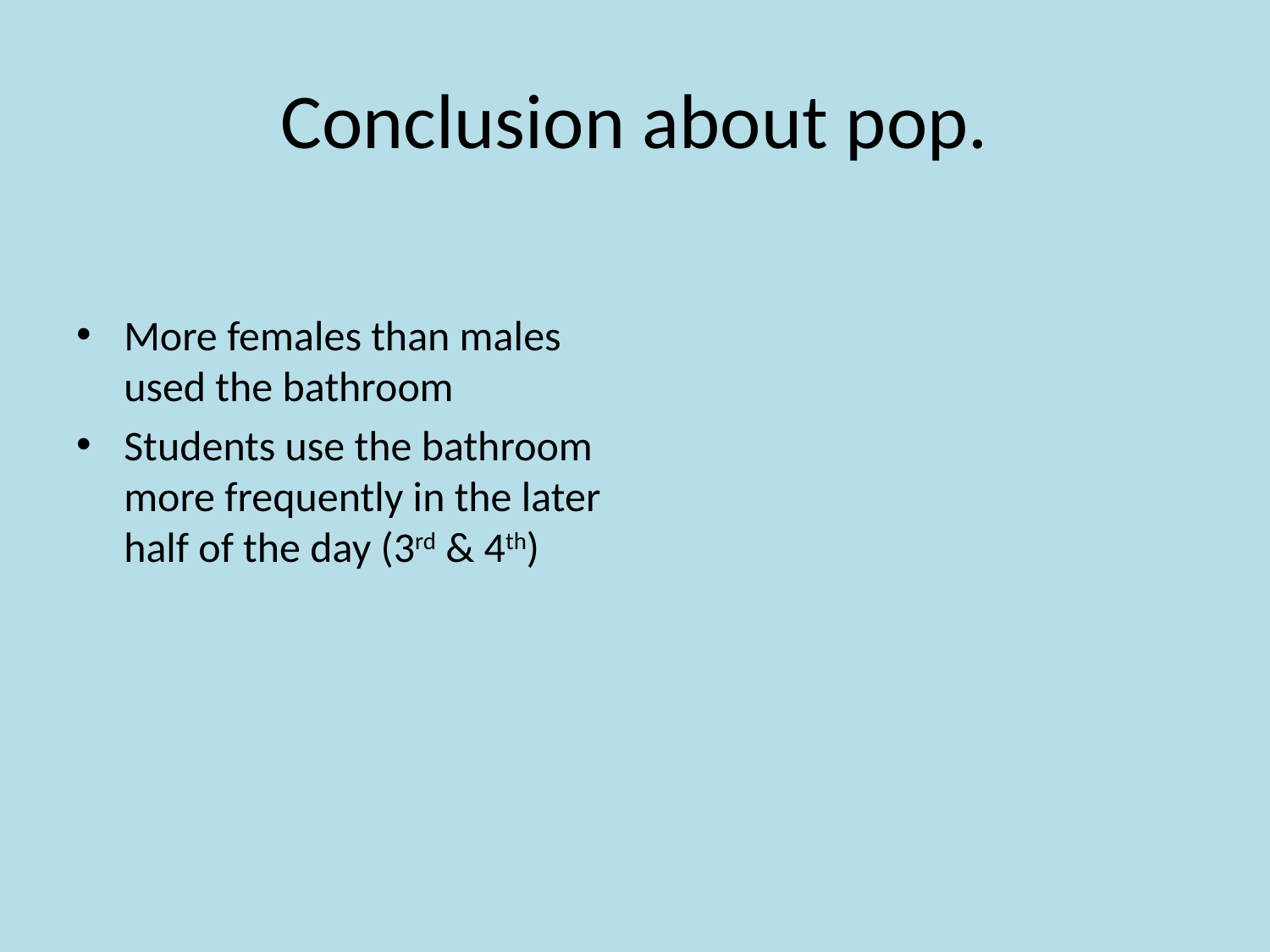

# Conclusion about pop.
More females than males used the bathroom
Students use the bathroom more frequently in the later half of the day (3rd & 4th)